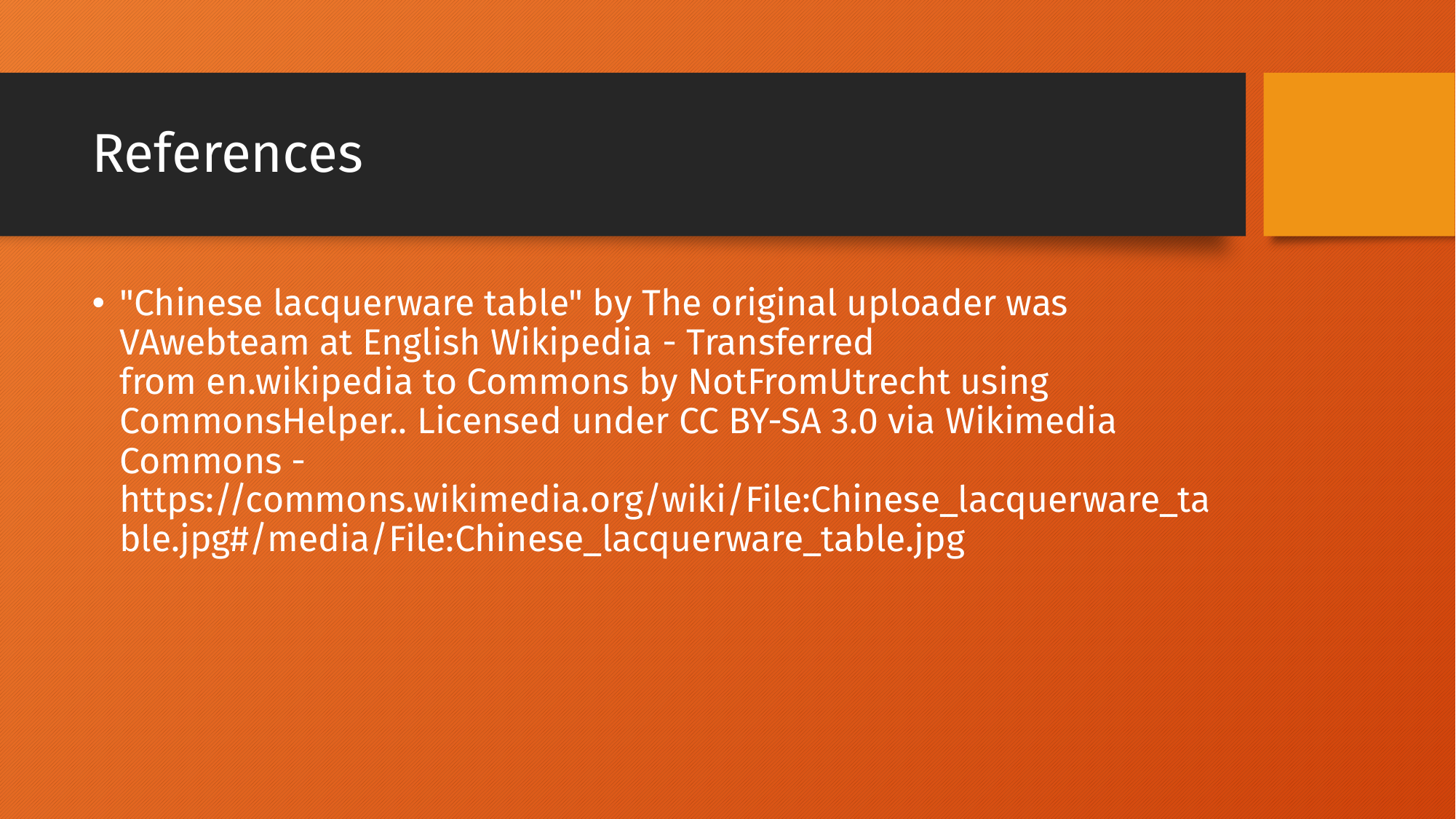

# References
"Chinese lacquerware table" by The original uploader was VAwebteam at English Wikipedia - Transferred from en.wikipedia to Commons by NotFromUtrecht using CommonsHelper.. Licensed under CC BY-SA 3.0 via Wikimedia Commons - https://commons.wikimedia.org/wiki/File:Chinese_lacquerware_table.jpg#/media/File:Chinese_lacquerware_table.jpg